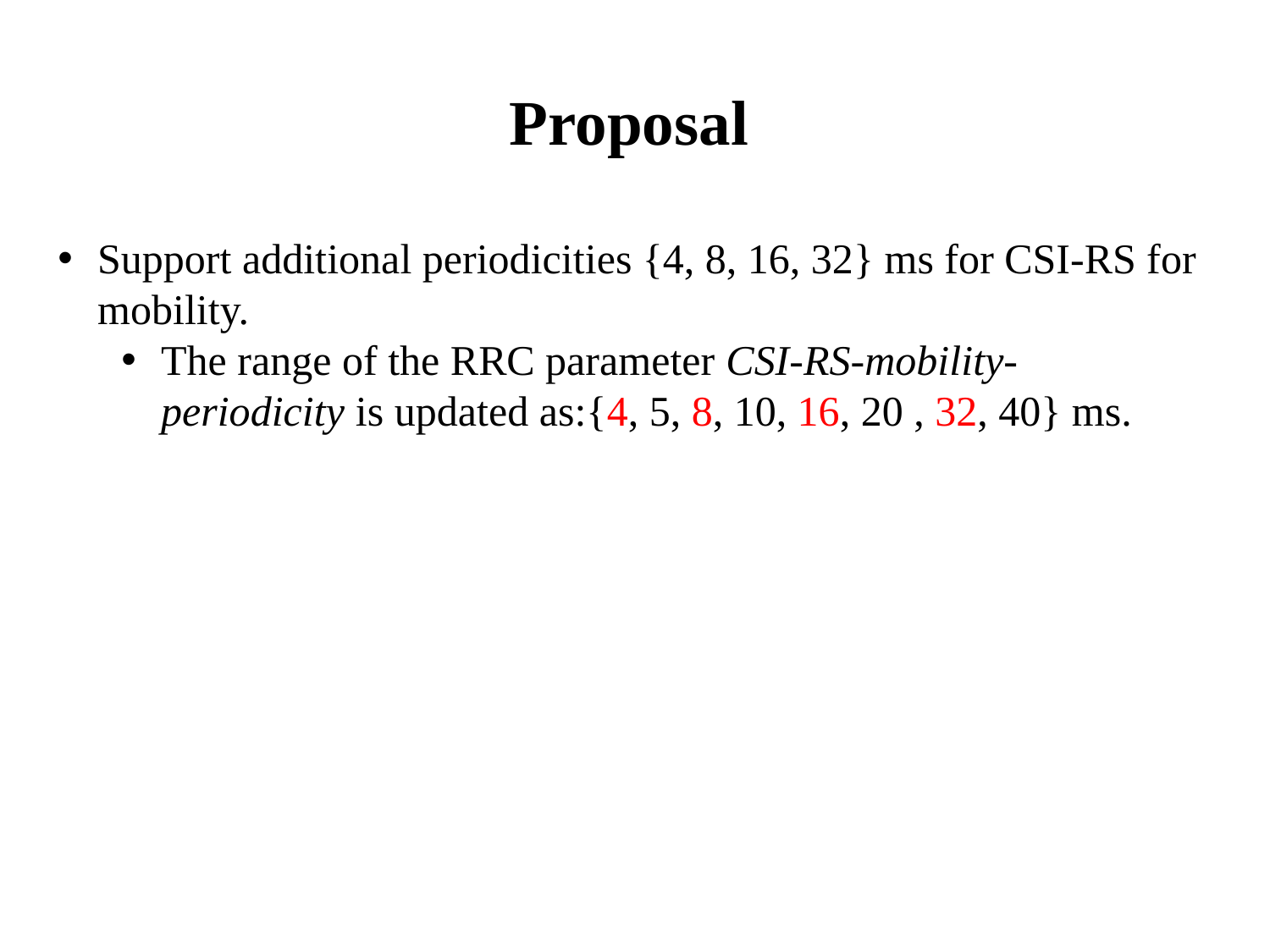

# Proposal

Support additional periodicities {4, 8, 16, 32} ms for CSI-RS for mobility.
The range of the RRC parameter CSI-RS-mobility-periodicity is updated as:{4, 5, 8, 10, 16, 20 , 32, 40} ms.